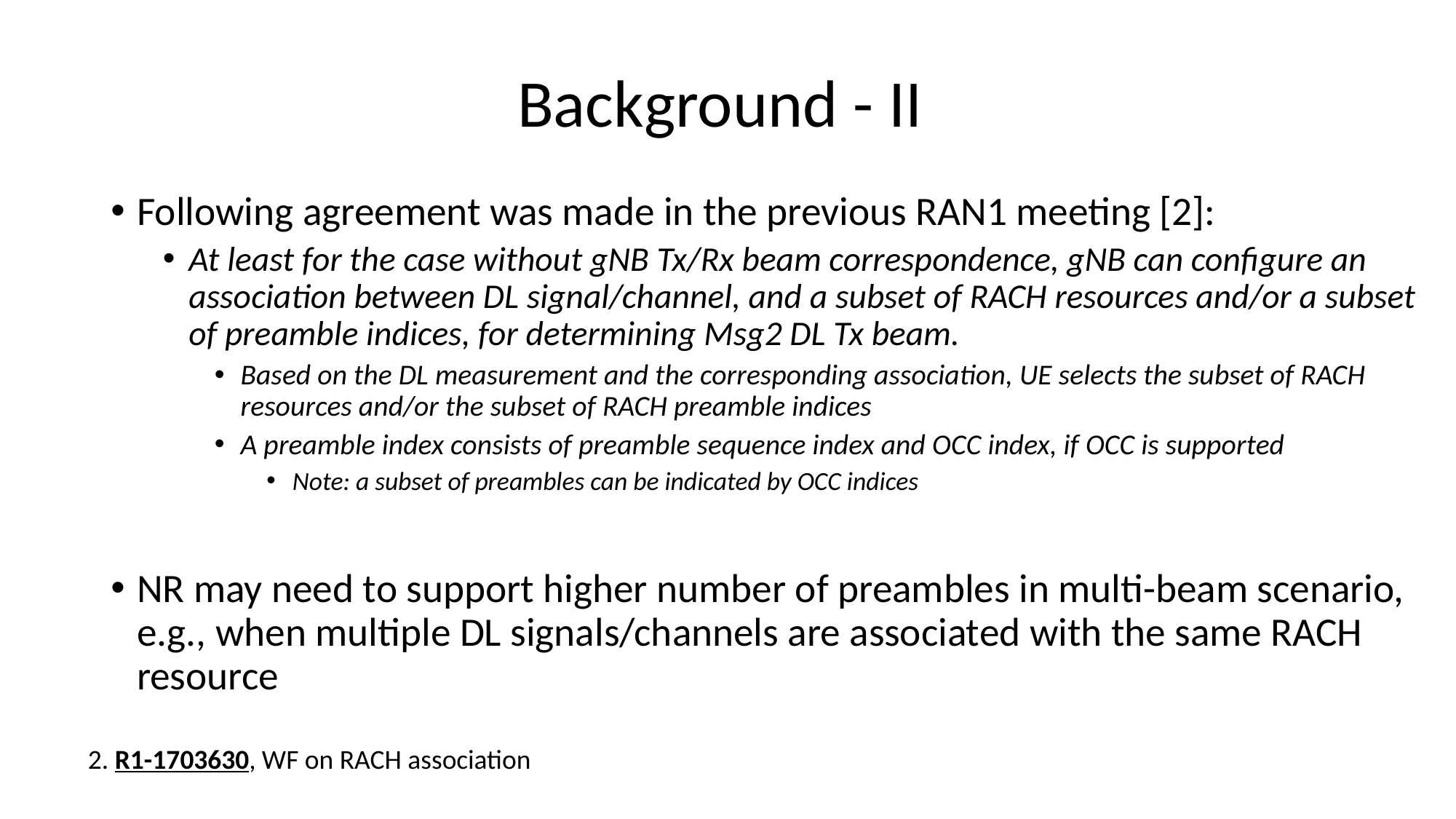

# Background - II
Following agreement was made in the previous RAN1 meeting [2]:
At least for the case without gNB Tx/Rx beam correspondence, gNB can configure an association between DL signal/channel, and a subset of RACH resources and/or a subset of preamble indices, for determining Msg2 DL Tx beam.
Based on the DL measurement and the corresponding association, UE selects the subset of RACH resources and/or the subset of RACH preamble indices
A preamble index consists of preamble sequence index and OCC index, if OCC is supported
Note: a subset of preambles can be indicated by OCC indices

NR may need to support higher number of preambles in multi-beam scenario, e.g., when multiple DL signals/channels are associated with the same RACH resource

2. R1-1703630, WF on RACH association